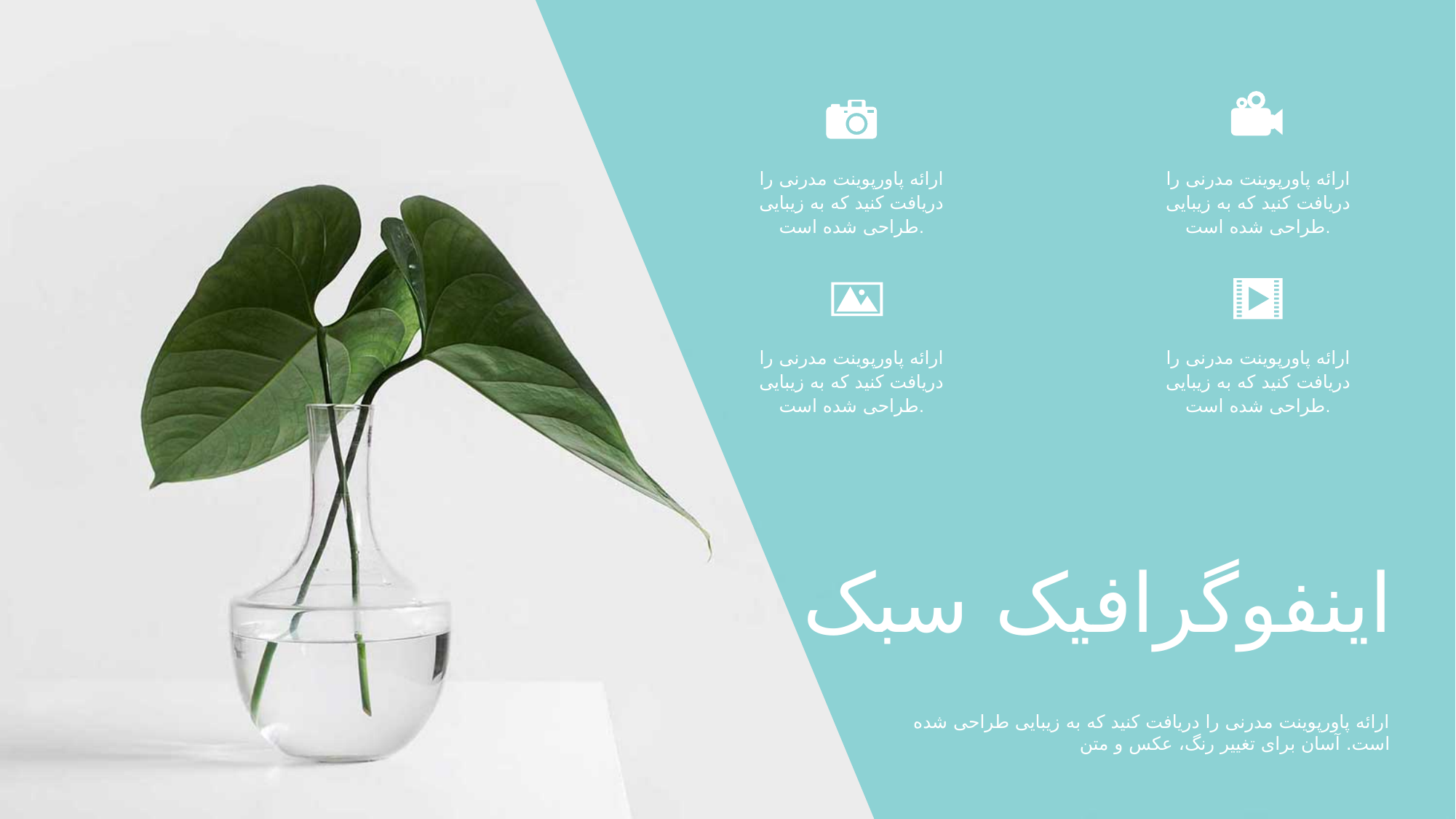

ارائه پاورپوینت مدرنی را دریافت کنید که به زیبایی طراحی شده است.
ارائه پاورپوینت مدرنی را دریافت کنید که به زیبایی طراحی شده است.

ارائه پاورپوینت مدرنی را دریافت کنید که به زیبایی طراحی شده است.
ارائه پاورپوینت مدرنی را دریافت کنید که به زیبایی طراحی شده است.
اینفوگرافیک سبک
ارائه پاورپوینت مدرنی را دریافت کنید که به زیبایی طراحی شده است. آسان برای تغییر رنگ، عکس و متن